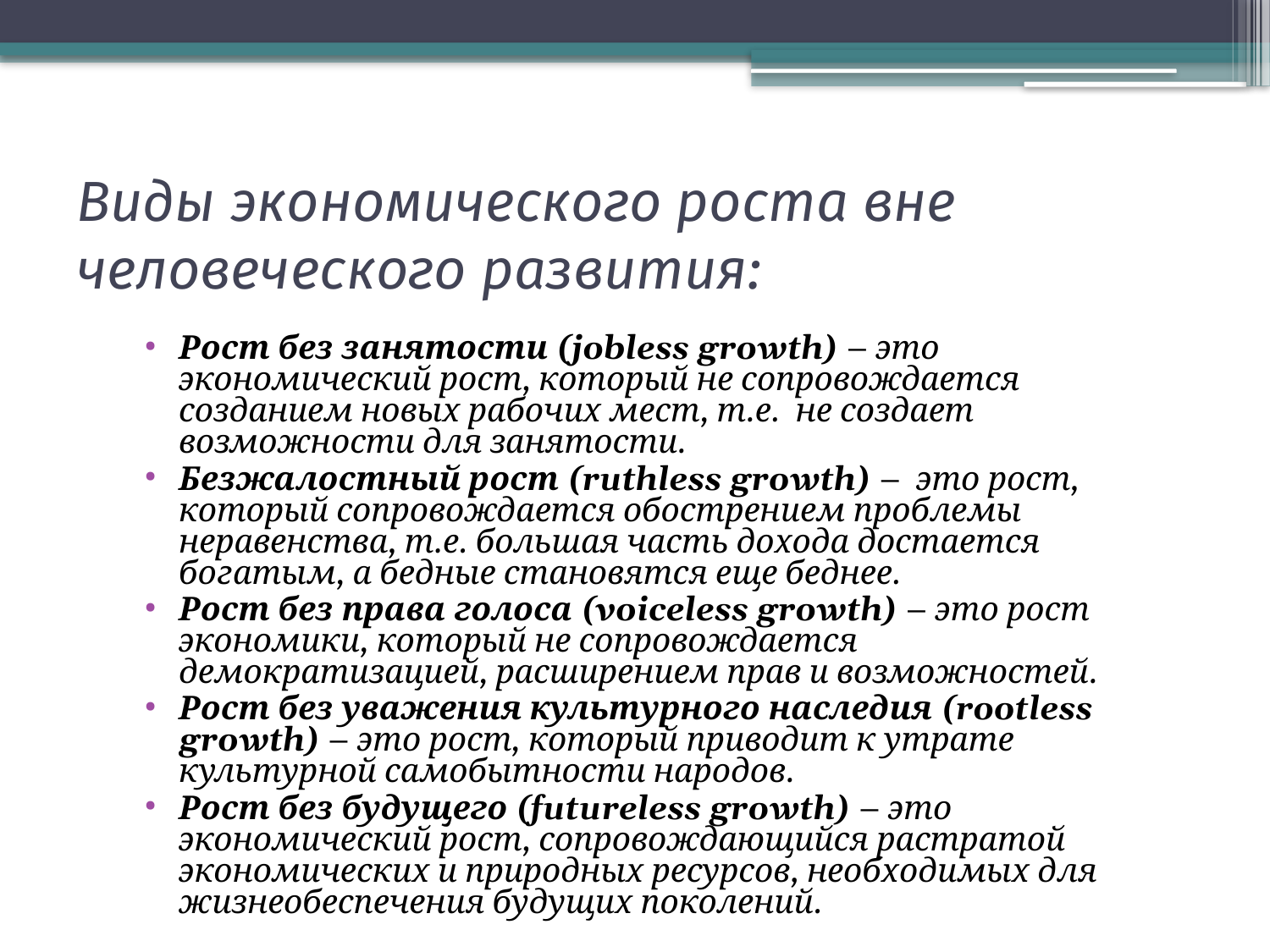

# Виды экономического роста вне человеческого развития:
Рост без занятости (jobless growth) – это экономический рост, который не сопровождается созданием новых рабочих мест, т.е.  не создает возможности для занятости.
Безжалостный рост (ruthless growth) –  это рост, который сопровождается обострением проблемы неравенства, т.е. большая часть дохода достается богатым, а бедные становятся еще беднее.
Рост без права голоса (voiceless growth) – это рост экономики, который не сопровождается демократизацией, расширением прав и возможностей.
Рост без уважения культурного наследия (rootless growth) – это рост, который приводит к утрате культурной самобытности народов.
Рост без будущего (futureless growth) – это экономический рост, сопровождающийся растратой экономических и природных ресурсов, необходимых для жизнеобеспечения будущих поколений.